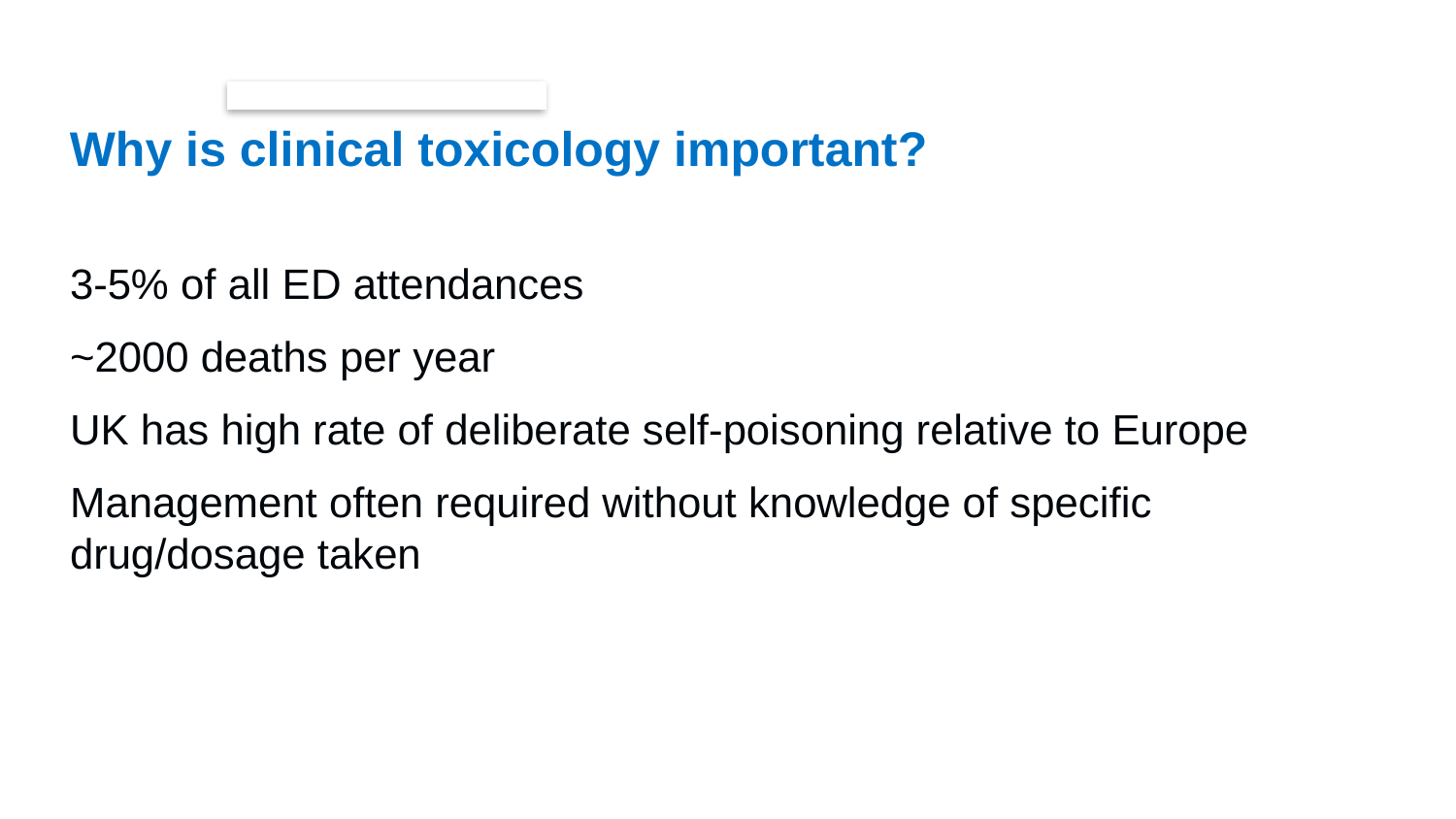

# Why is clinical toxicology important?
3-5% of all ED attendances
~2000 deaths per year
UK has high rate of deliberate self-poisoning relative to Europe
Management often required without knowledge of specific drug/dosage taken